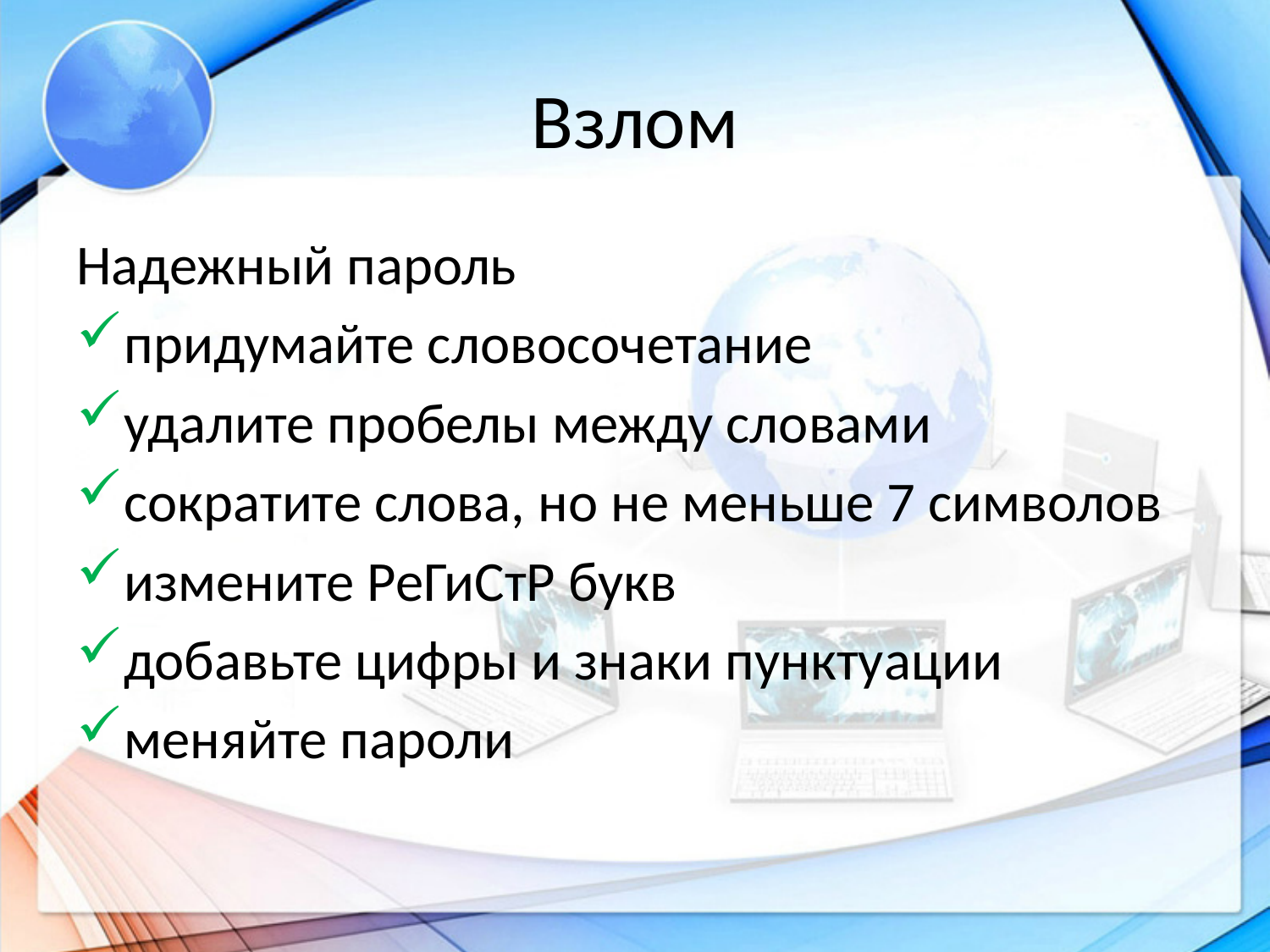

# Взлом
Надежный пароль
придумайте словосочетание
удалите пробелы между словами
сократите слова, но не меньше 7 символов
измените РеГиСтР букв
добавьте цифры и знаки пунктуации
меняйте пароли